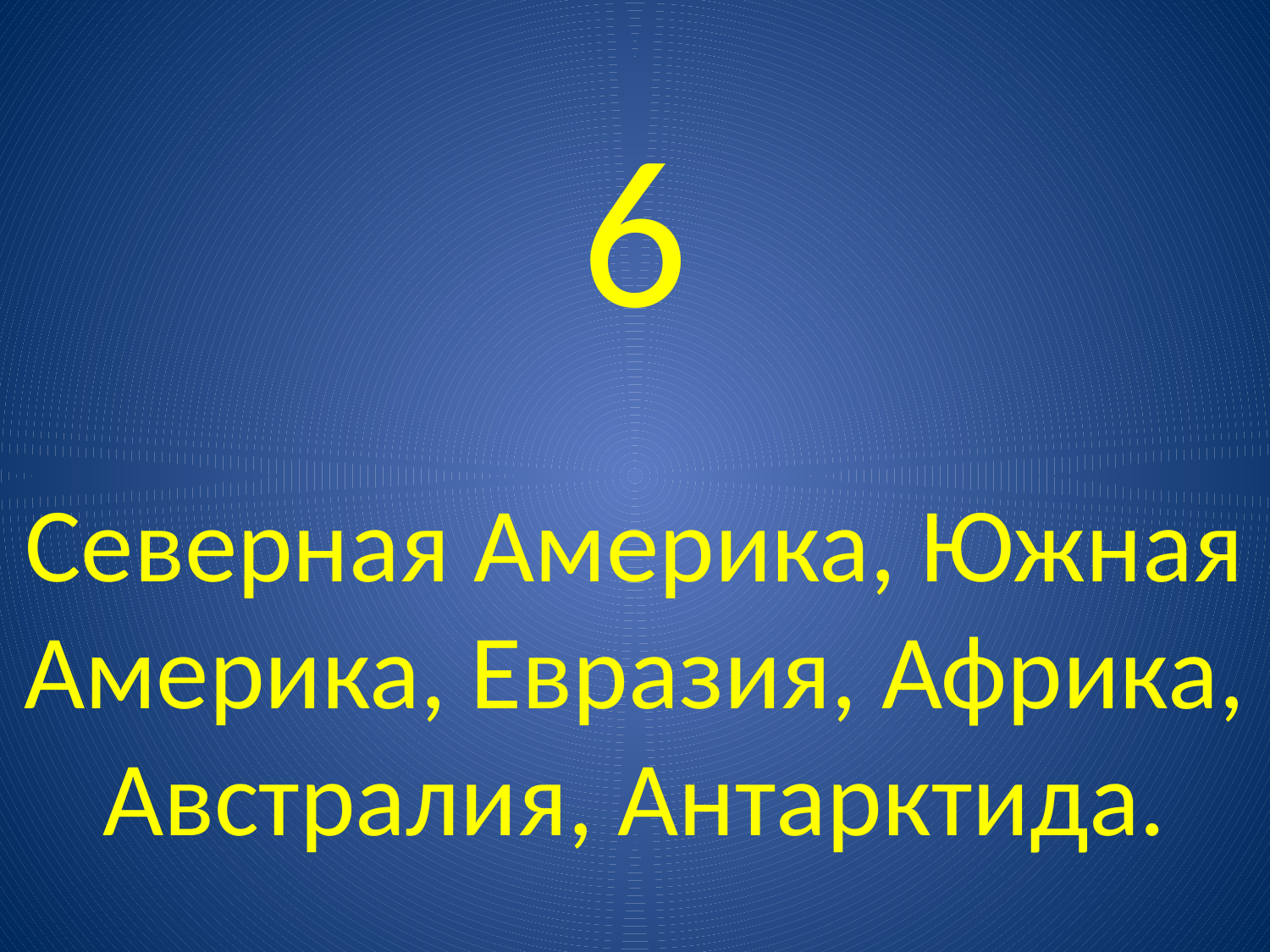

# 6 Северная Америка, Южная Америка, Евразия, Африка, Австралия, Антарктида.